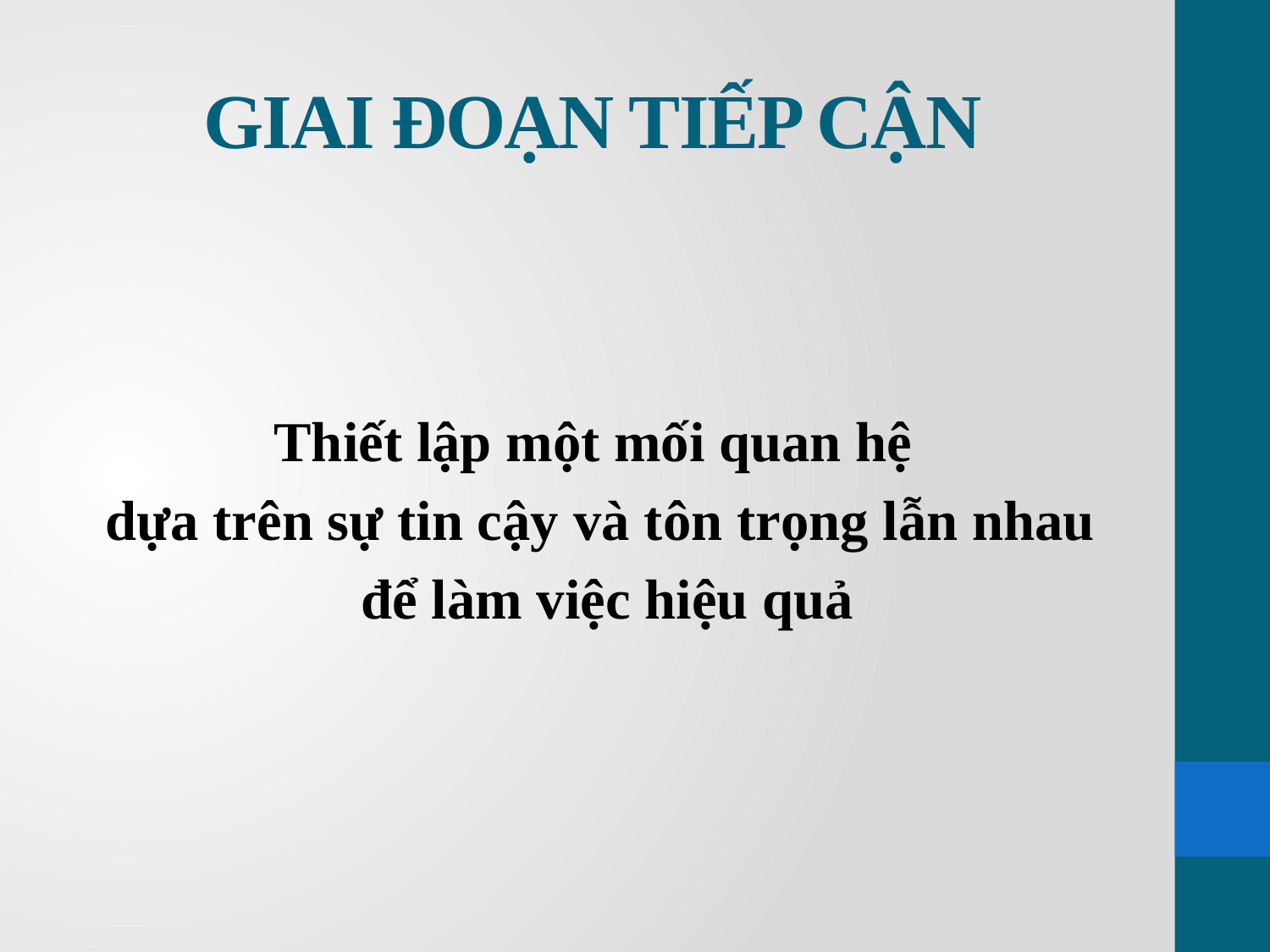

# GIAI ĐOẠN TIẾP CẬN

Thiết lập một mối quan hệ
dựa trên sự tin cậy và tôn trọng lẫn nhau
 để làm việc hiệu quả